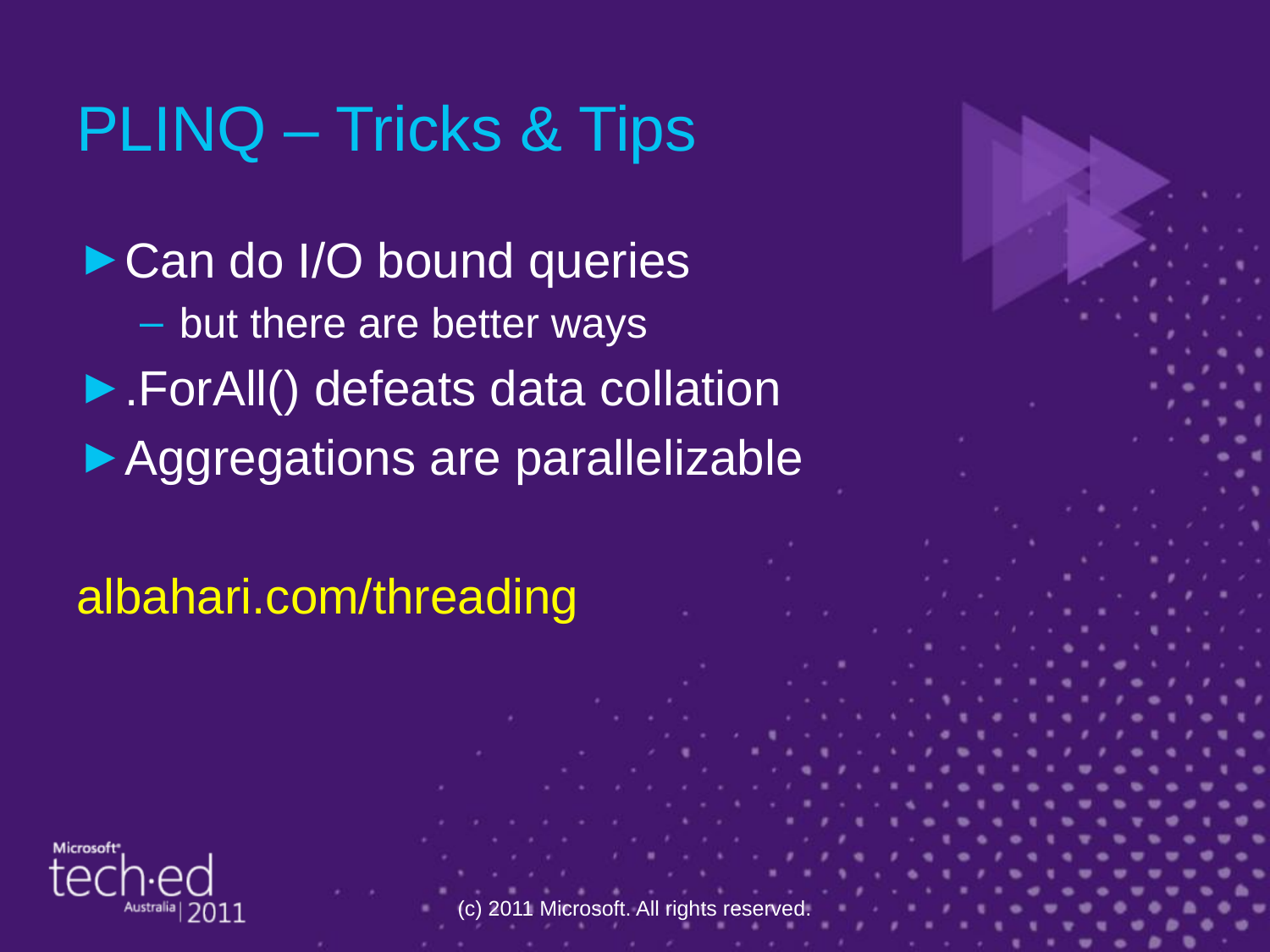

# PLINQ – Tricks & Tips
Can do I/O bound queries
but there are better ways
.ForAll() defeats data collation
Aggregations are parallelizable

albahari.com/threading

(c) 2011 Microsoft. All rights reserved.